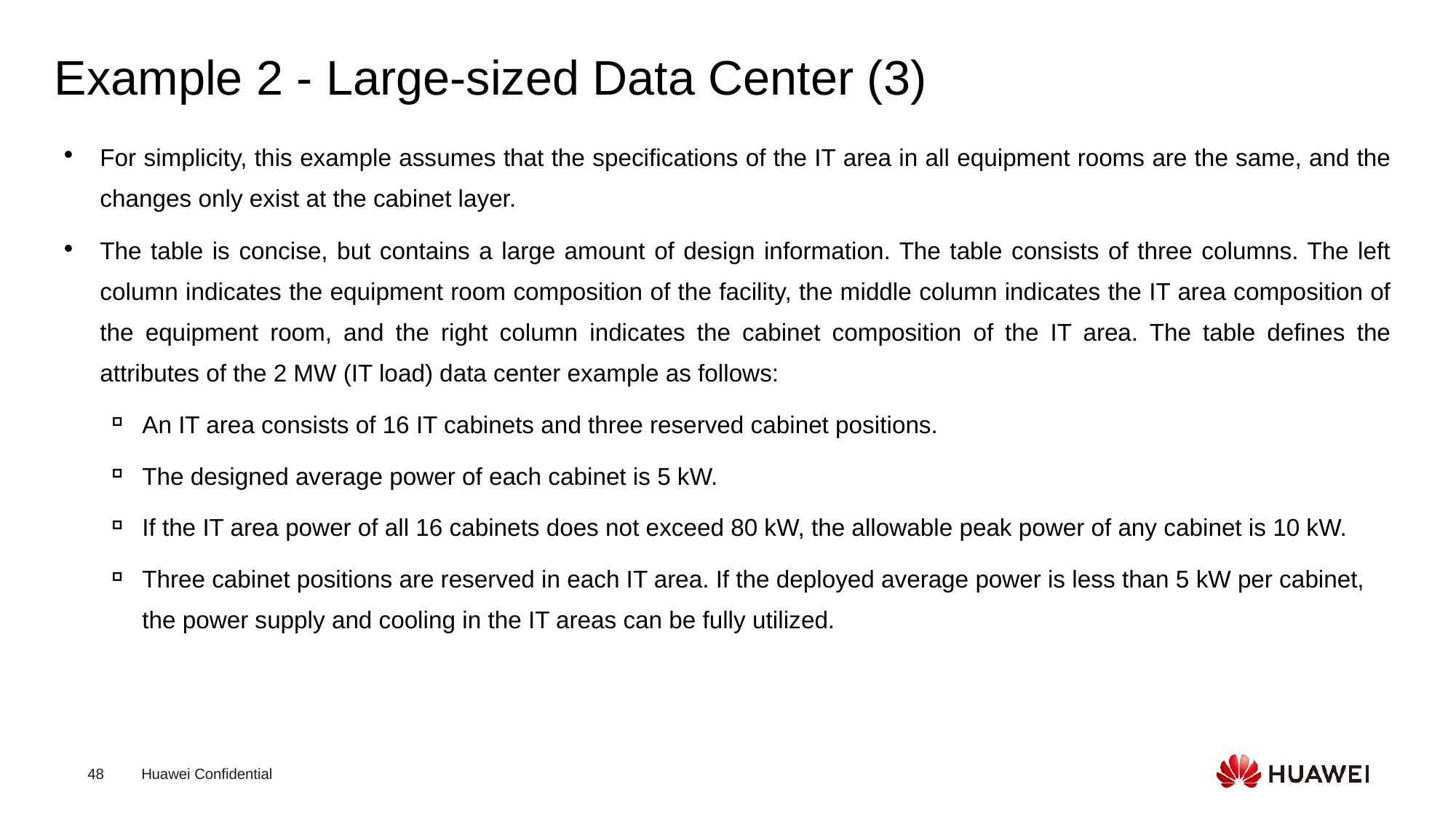

# Example 2 - Large-sized Data Center (3)
For simplicity, this example assumes that the specifications of the IT area in all equipment rooms are the same, and the changes only exist at the cabinet layer.
The table is concise, but contains a large amount of design information. The table consists of three columns. The left column indicates the equipment room composition of the facility, the middle column indicates the IT area composition of the equipment room, and the right column indicates the cabinet composition of the IT area. The table defines the attributes of the 2 MW (IT load) data center example as follows:
An IT area consists of 16 IT cabinets and three reserved cabinet positions.
The designed average power of each cabinet is 5 kW.
If the IT area power of all 16 cabinets does not exceed 80 kW, the allowable peak power of any cabinet is 10 kW.
Three cabinet positions are reserved in each IT area. If the deployed average power is less than 5 kW per cabinet, the power supply and cooling in the IT areas can be fully utilized.